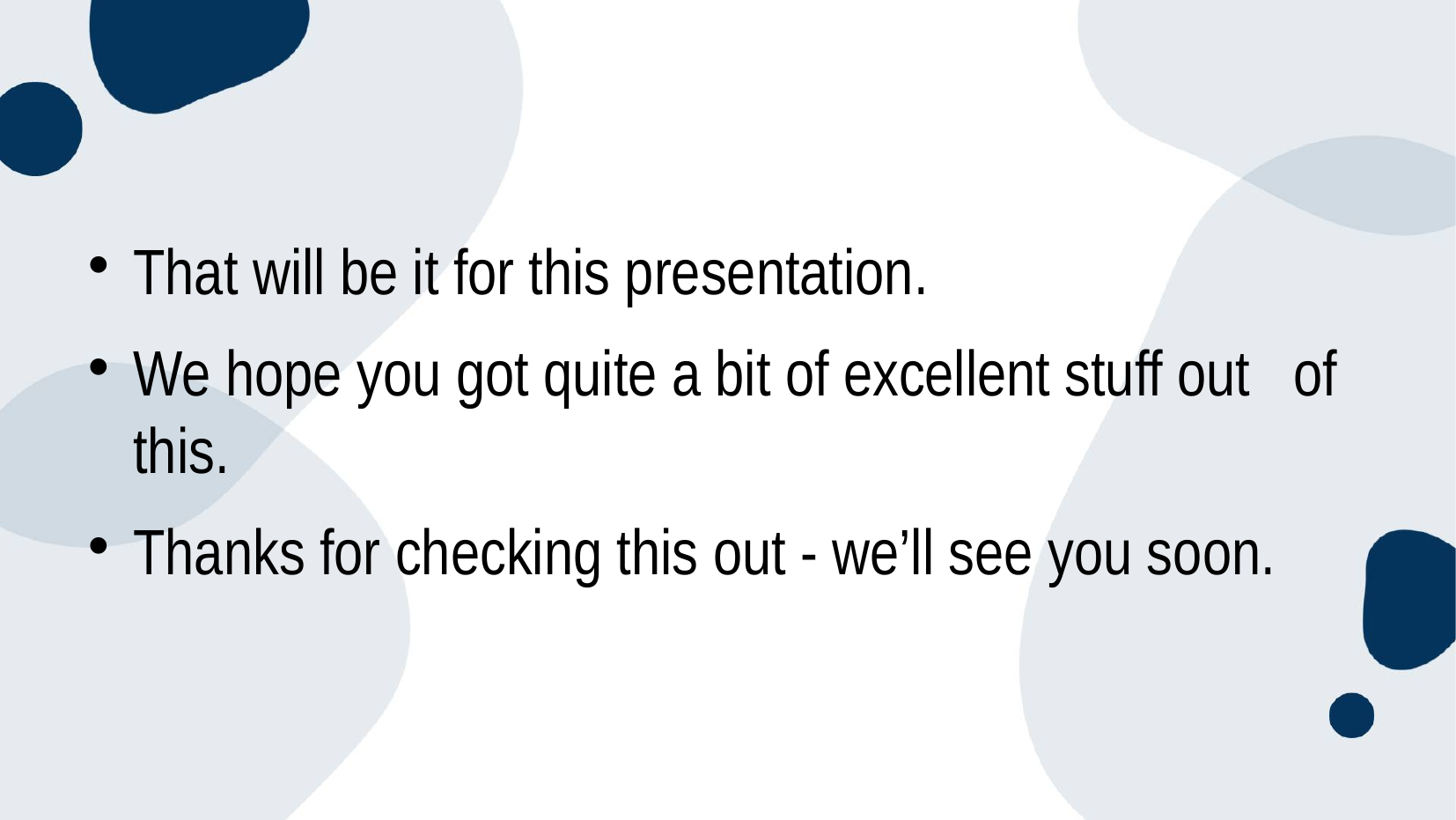

#
That will be it for this presentation.
We hope you got quite a bit of excellent stuff out   of this.
Thanks for checking this out - we’ll see you soon.